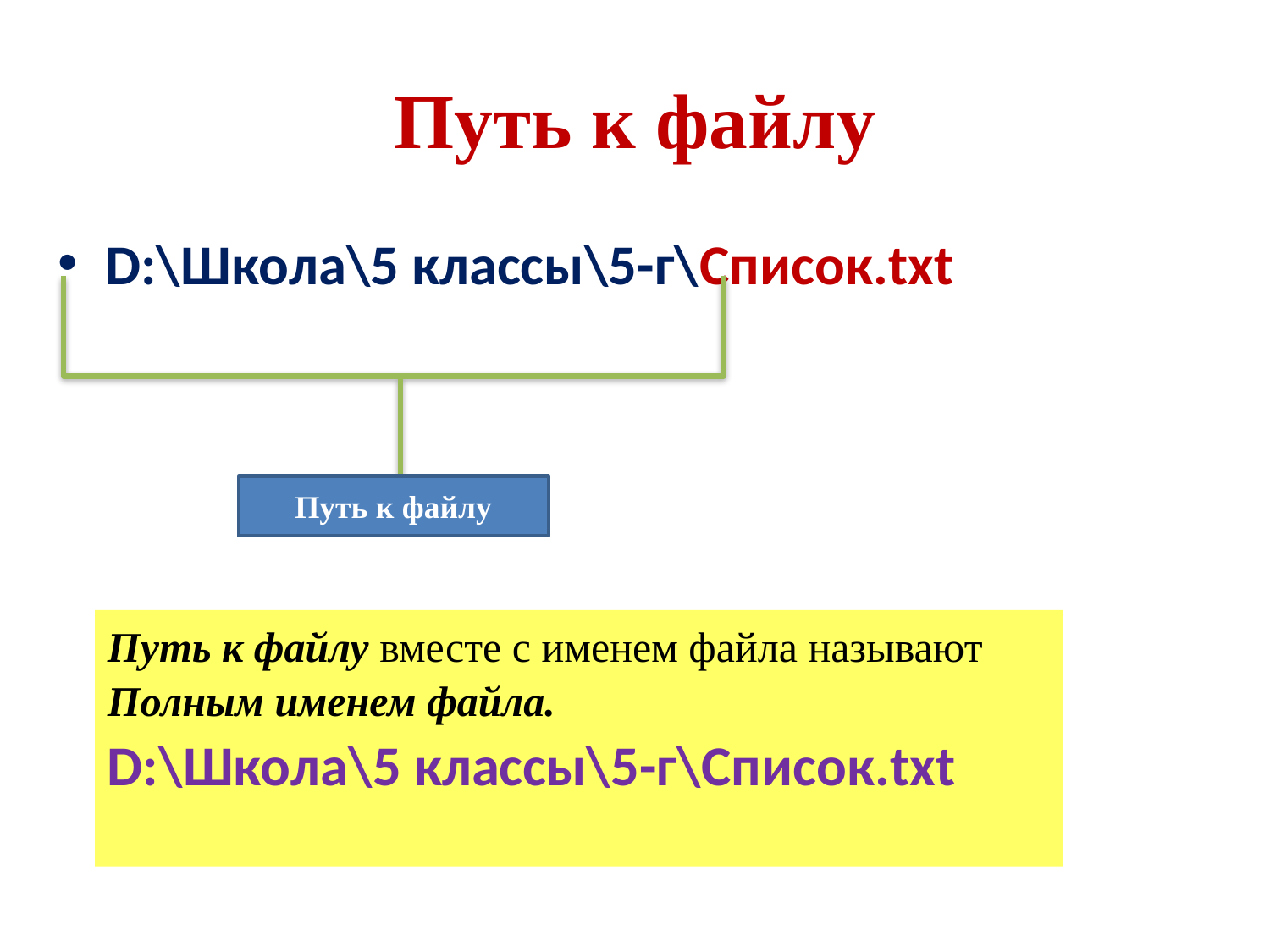

# Путь к файлу

D:\Школа\5 классы\5-г\Список.txt
Путь к файлу
Путь к файлу вместе с именем файла называют Полным именем файла.
D:\Школа\5 классы\5-г\Список.txt